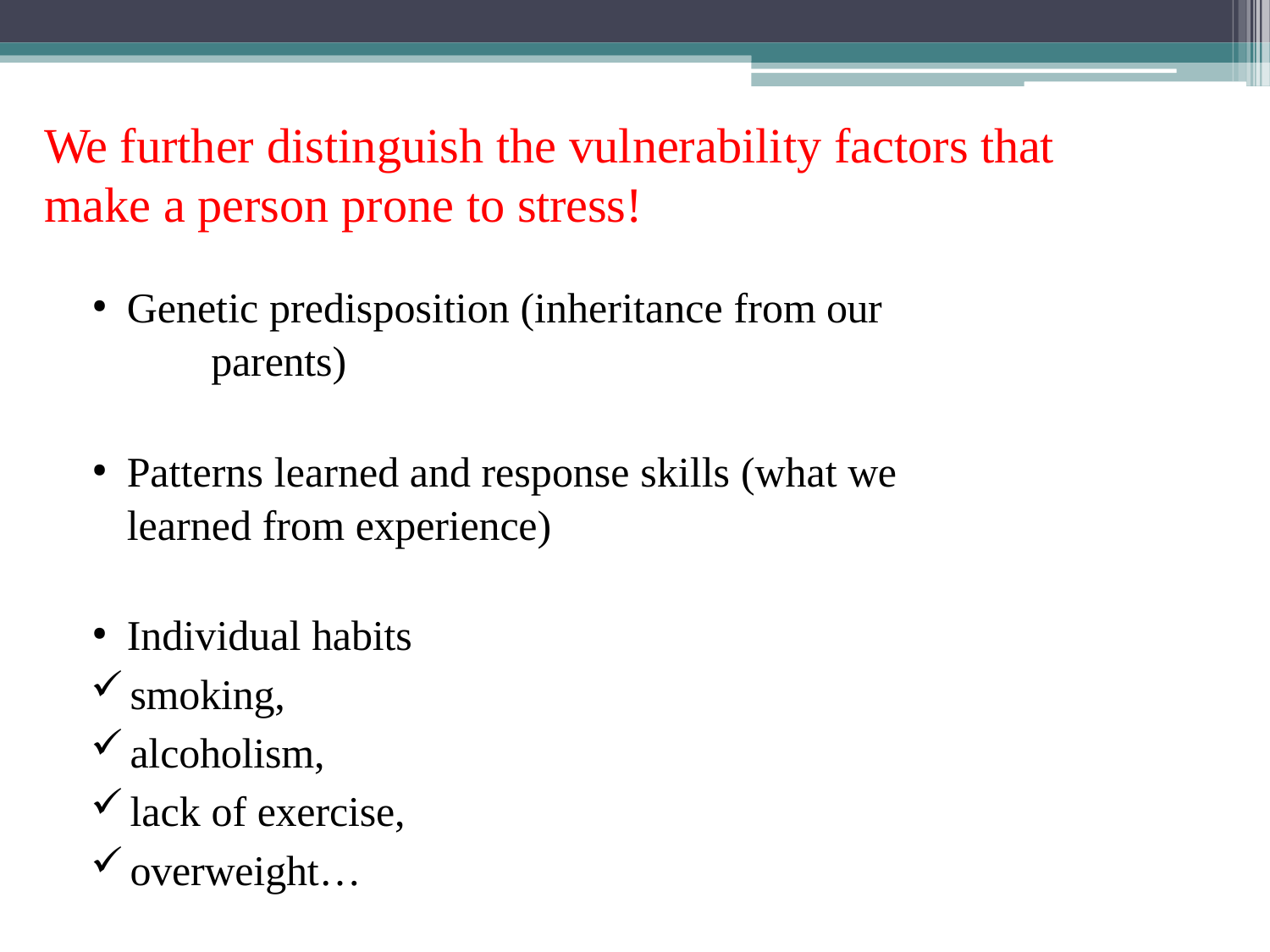

We further distinguish the vulnerability factors that make a person prone to stress!
Genetic predisposition (inheritance from our 	parents)

Patterns learned and response skills (what we 	learned from experience)

Individual habits
smoking,
alcoholism,
lack of exercise,
overweight…